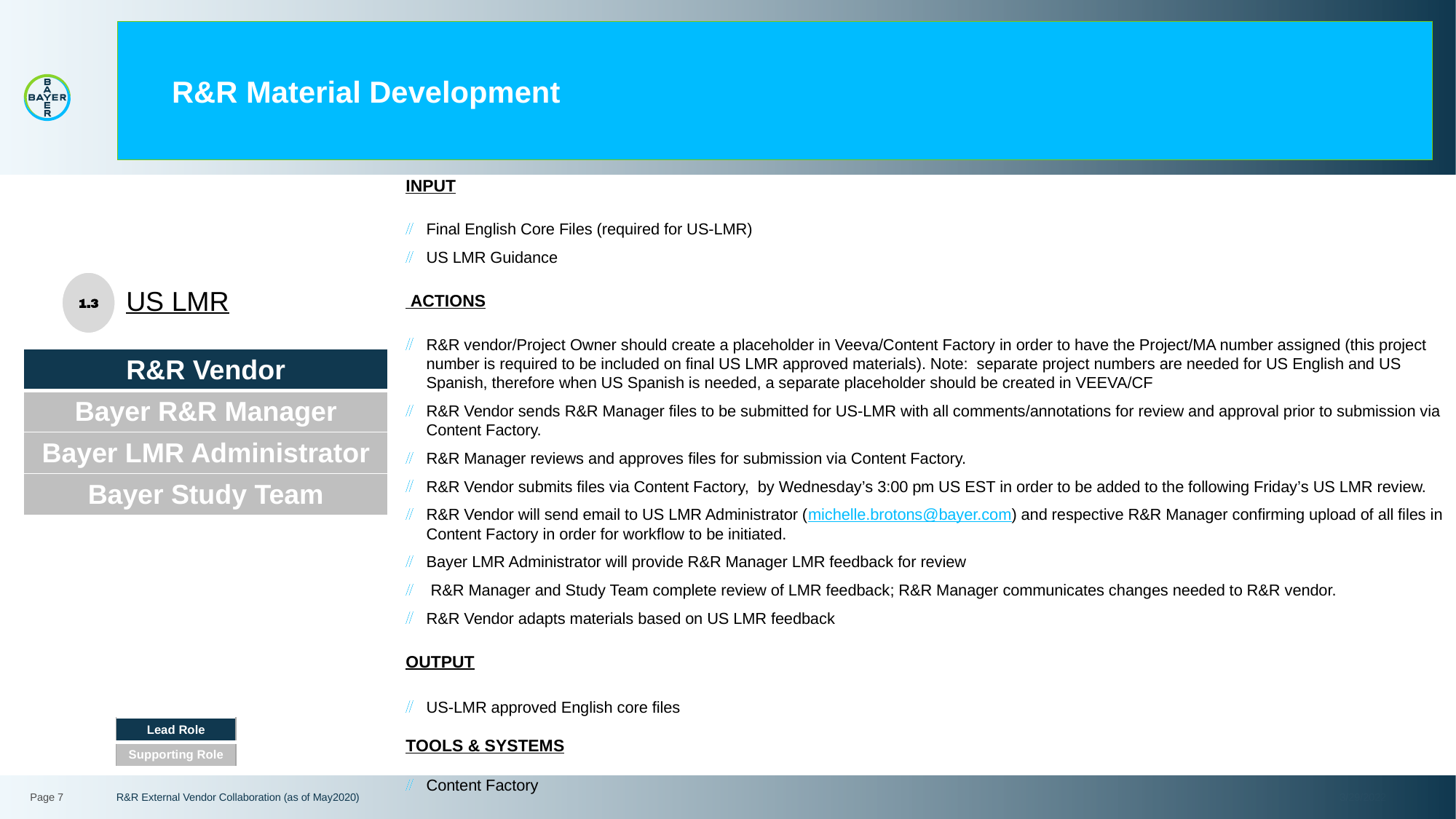

# R&R Material Development
INPUT

Final English Core Files (required for US-LMR)
US LMR Guidance

 ACTIONS

R&R vendor/Project Owner should create a placeholder in Veeva/Content Factory in order to have the Project/MA number assigned (this project number is required to be included on final US LMR approved materials). Note:  separate project numbers are needed for US English and US Spanish, therefore when US Spanish is needed, a separate placeholder should be created in VEEVA/CF
R&R Vendor sends R&R Manager files to be submitted for US-LMR with all comments/annotations for review and approval prior to submission via Content Factory.
R&R Manager reviews and approves files for submission via Content Factory.
R&R Vendor submits files via Content Factory,  by Wednesday’s 3:00 pm US EST in order to be added to the following Friday’s US LMR review.
R&R Vendor will send email to US LMR Administrator (michelle.brotons@bayer.com) and respective R&R Manager confirming upload of all files in Content Factory in order for workflow to be initiated.
Bayer LMR Administrator will provide R&R Manager LMR feedback for review
 R&R Manager and Study Team complete review of LMR feedback; R&R Manager communicates changes needed to R&R vendor.
R&R Vendor adapts materials based on US LMR feedback

OUTPUT

US-LMR approved English core files

TOOLS & SYSTEMS

Content Factory

1.3
US LMR
| R&R Vendor |
| --- |
| Bayer R&R Manager |
| Bayer LMR Administrator |
| Bayer Study Team |
| Lead Role |
| --- |
| Supporting Role |
Page 7
R&R External Vendor Collaboration (as of May2020)
3/29/2022